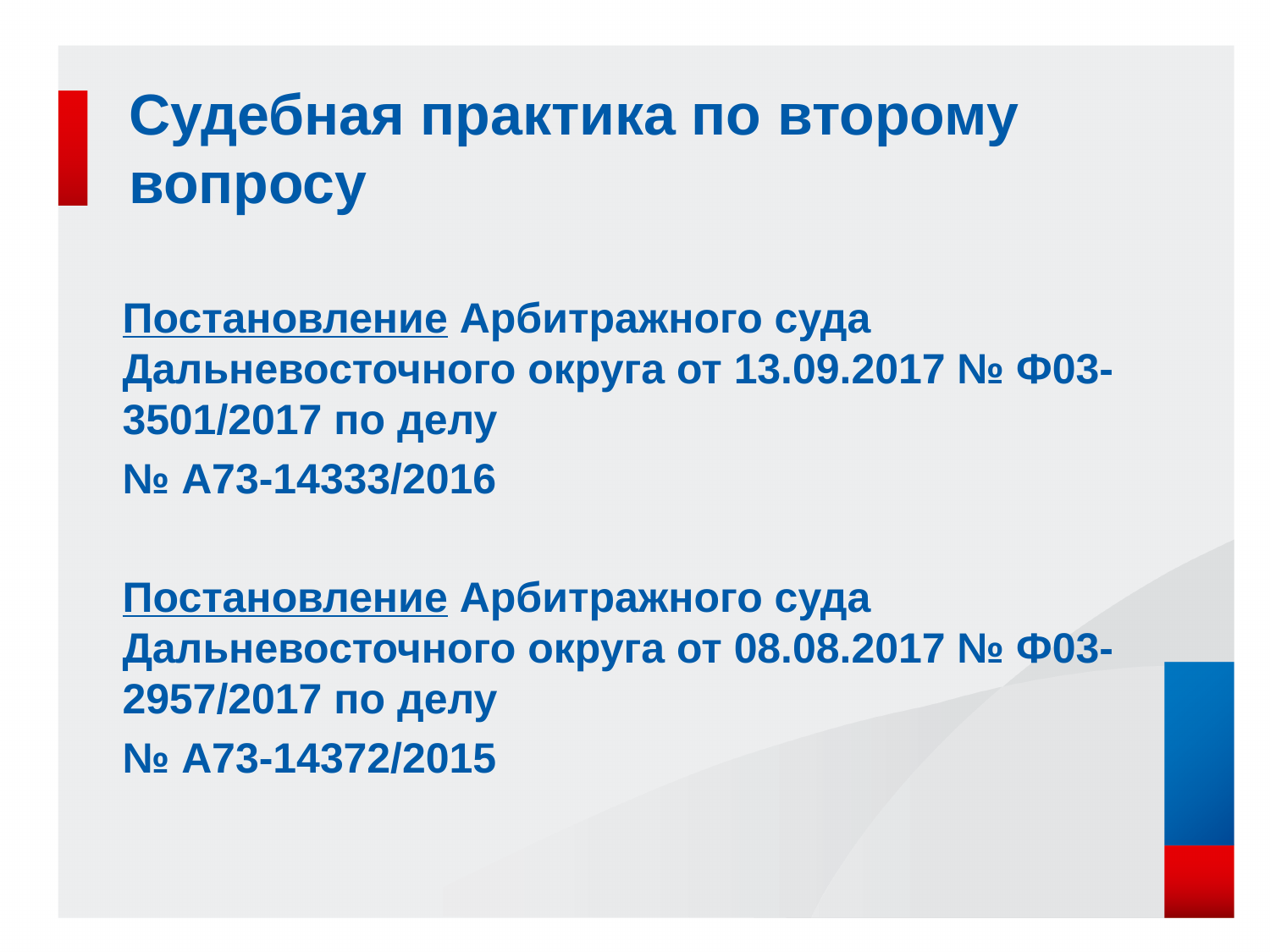

# Судебная практика по второму вопросу
Постановление Арбитражного суда Дальневосточного округа от 13.09.2017 № Ф03-3501/2017 по делу
№ А73-14333/2016

Постановление Арбитражного суда Дальневосточного округа от 08.08.2017 № Ф03-2957/2017 по делу
№ А73-14372/2015